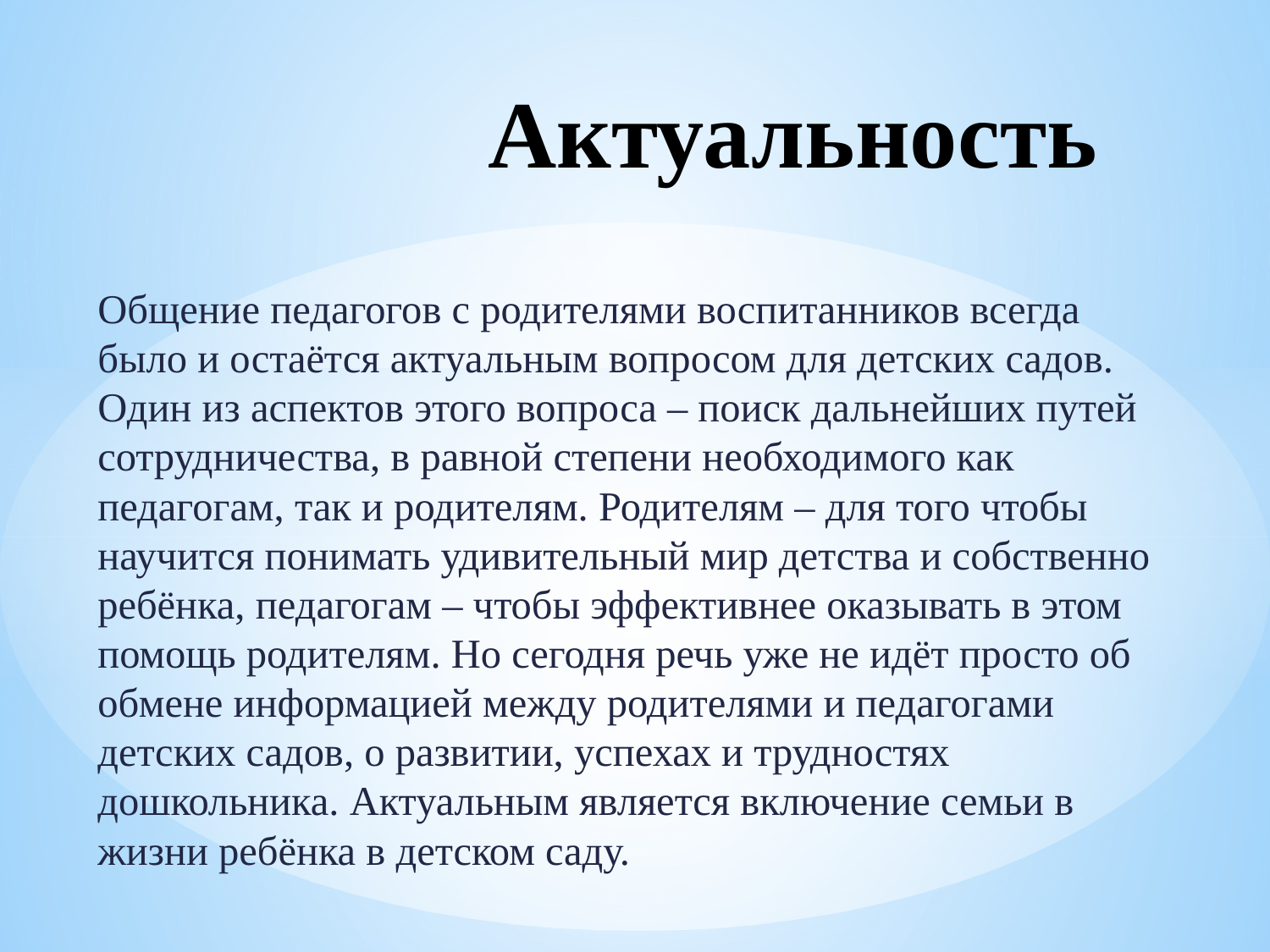

# Актуальность
Общение педагогов с родителями воспитанников всегда было и остаётся актуальным вопросом для детских садов. Один из аспектов этого вопроса – поиск дальнейших путей сотрудничества, в равной степени необходимого как педагогам, так и родителям. Родителям – для того чтобы научится понимать удивительный мир детства и собственно ребёнка, педагогам – чтобы эффективнее оказывать в этом помощь родителям. Но сегодня речь уже не идёт просто об обмене информацией между родителями и педагогами детских садов, о развитии, успехах и трудностях дошкольника. Актуальным является включение семьи в жизни ребёнка в детском саду.